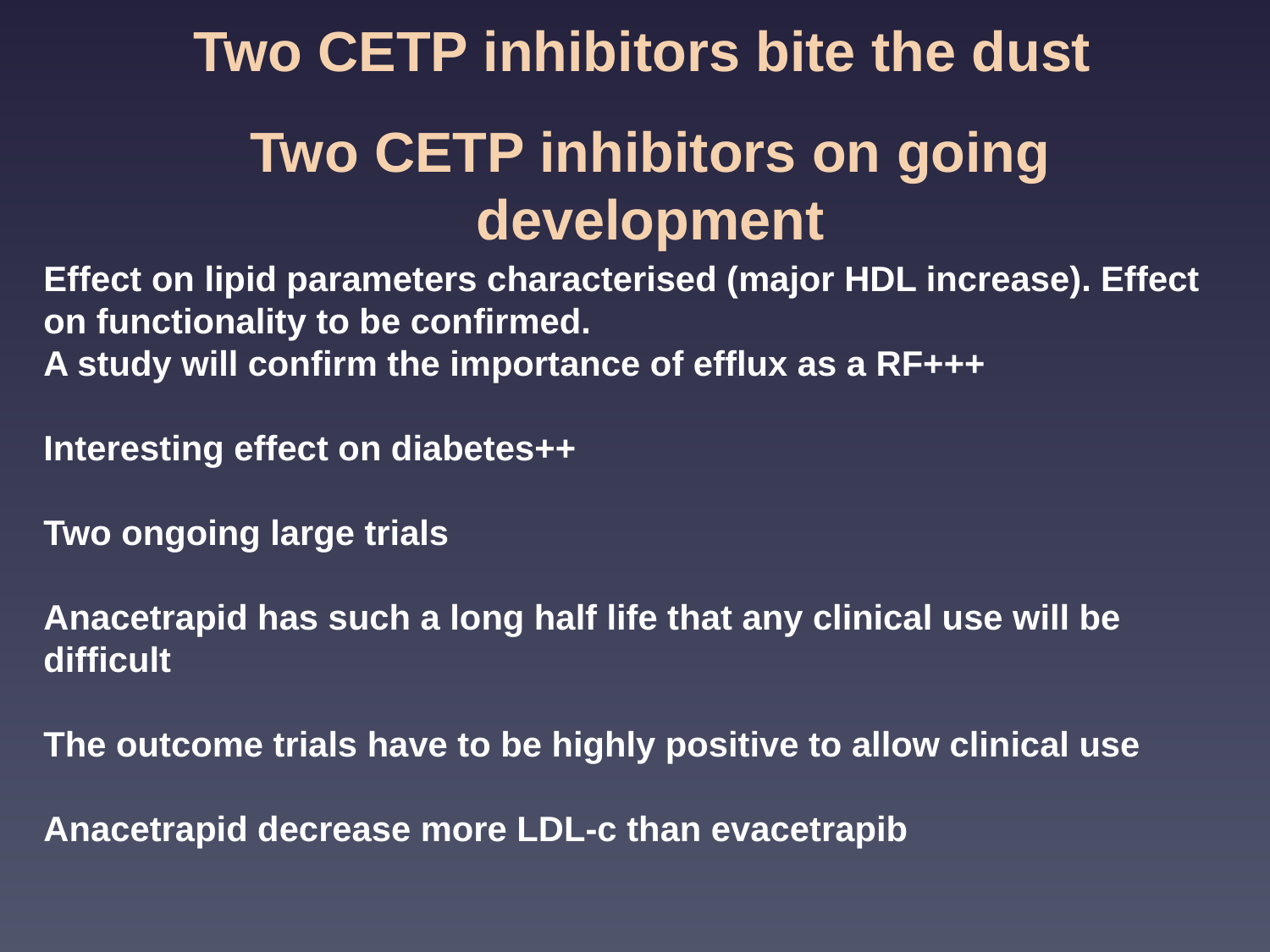

# Two CETP inhibitors bite the dust
Two CETP inhibitors on going development
Effect on lipid parameters characterised (major HDL increase). Effect on functionality to be confirmed.
A study will confirm the importance of efflux as a RF+++

Interesting effect on diabetes++

Two ongoing large trials

Anacetrapid has such a long half life that any clinical use will be difficult

The outcome trials have to be highly positive to allow clinical use

Anacetrapid decrease more LDL-c than evacetrapib